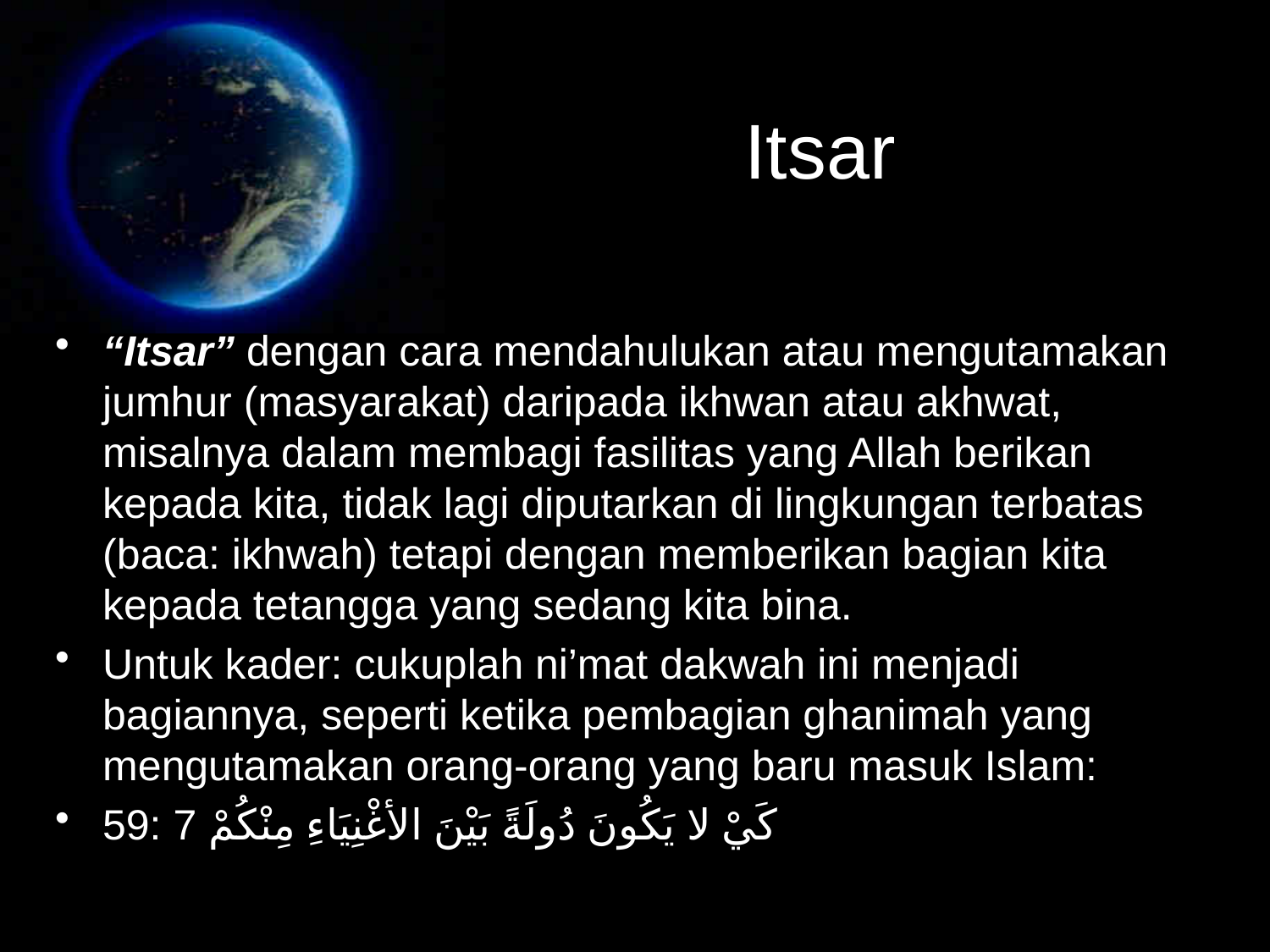

# Itsar
“Itsar” dengan cara mendahulukan atau mengutamakan jumhur (masyarakat) daripada ikhwan atau akhwat, misalnya dalam membagi fasilitas yang Allah berikan kepada kita, tidak lagi diputarkan di lingkungan terbatas (baca: ikhwah) tetapi dengan memberikan bagian kita kepada tetangga yang sedang kita bina.
Untuk kader: cukuplah ni’mat dakwah ini menjadi bagiannya, seperti ketika pembagian ghanimah yang mengutamakan orang-orang yang baru masuk Islam:
59: 7 كَيْ لا يَكُونَ دُولَةً بَيْنَ الأغْنِيَاءِ مِنْكُمْ